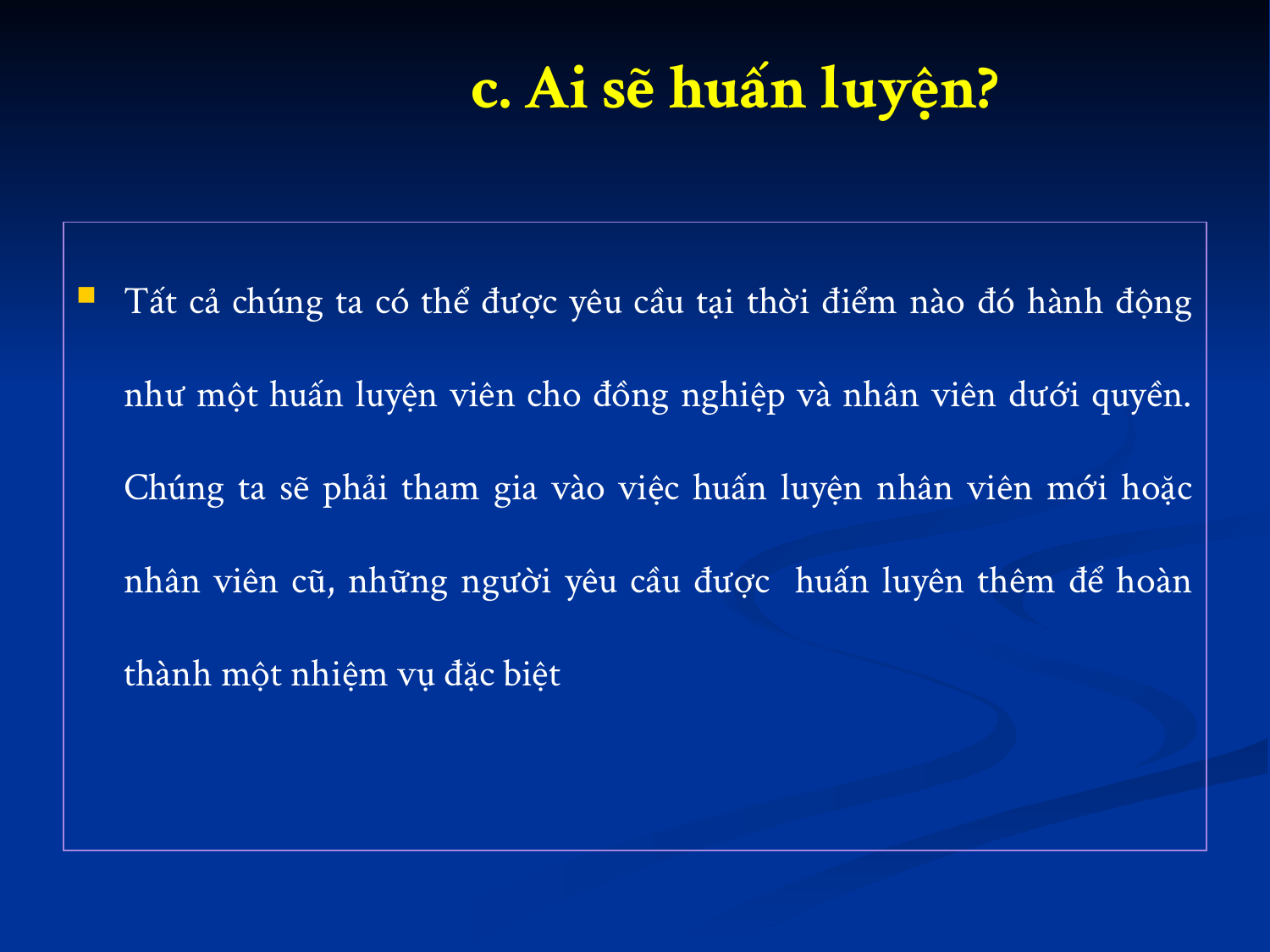

# c. Ai sẽ huấn luyện?
Tất cả chúng ta có thể được yêu cầu tại thời điểm nào đó hành động như một huấn luyện viên cho đồng nghiệp và nhân viên dưới quyền. Chúng ta sẽ phải tham gia vào việc huấn luyện nhân viên mới hoặc nhân viên cũ, những người yêu cầu được  huấn luyên thêm để hoàn thành một nhiệm vụ đặc biệt